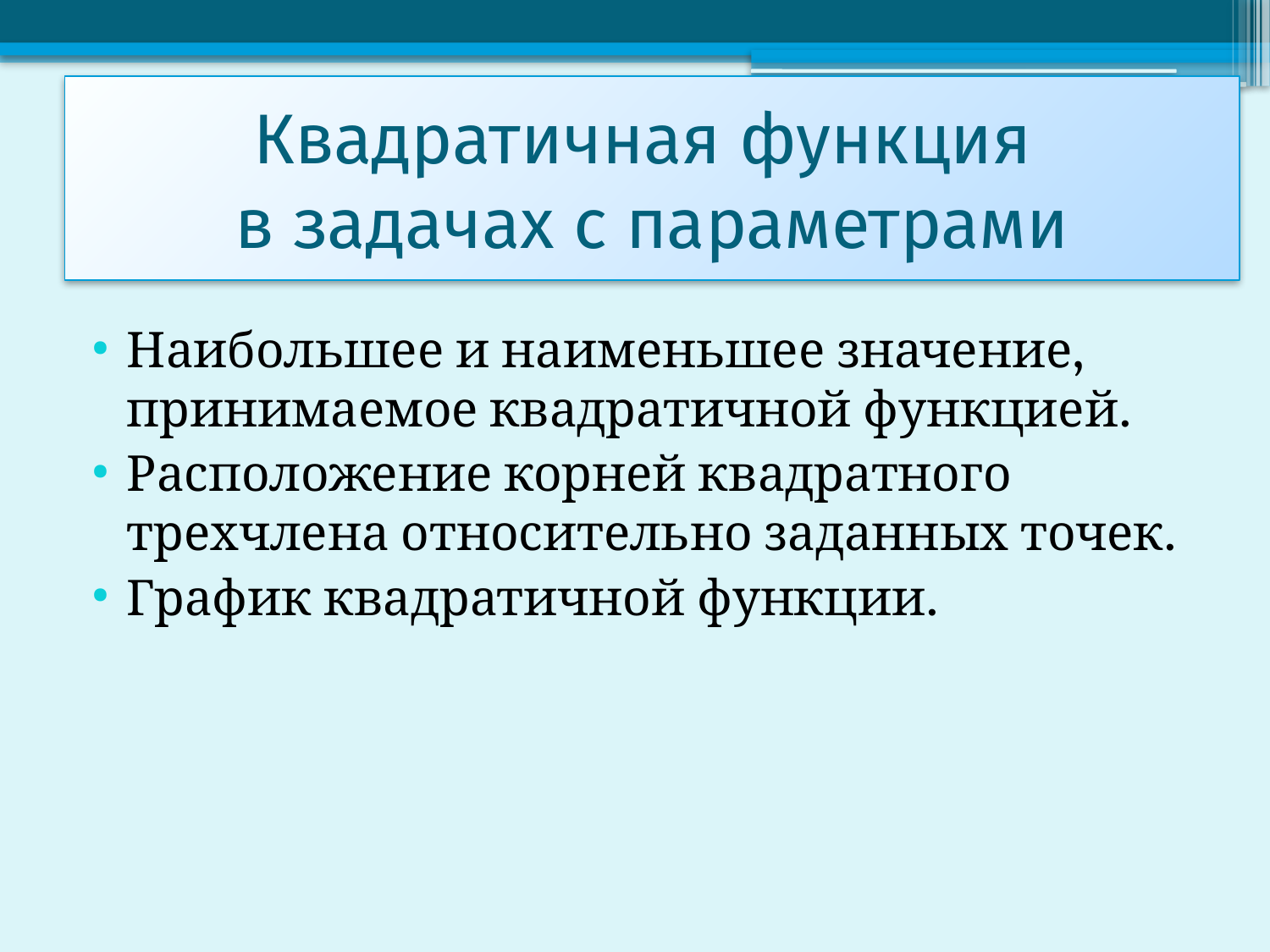

Квадратичная функция
в задачах с параметрами
#
Наибольшее и наименьшее значение, принимаемое квадратичной функцией.
Расположение корней квадратного трехчлена относительно заданных точек.
График квадратичной функции.